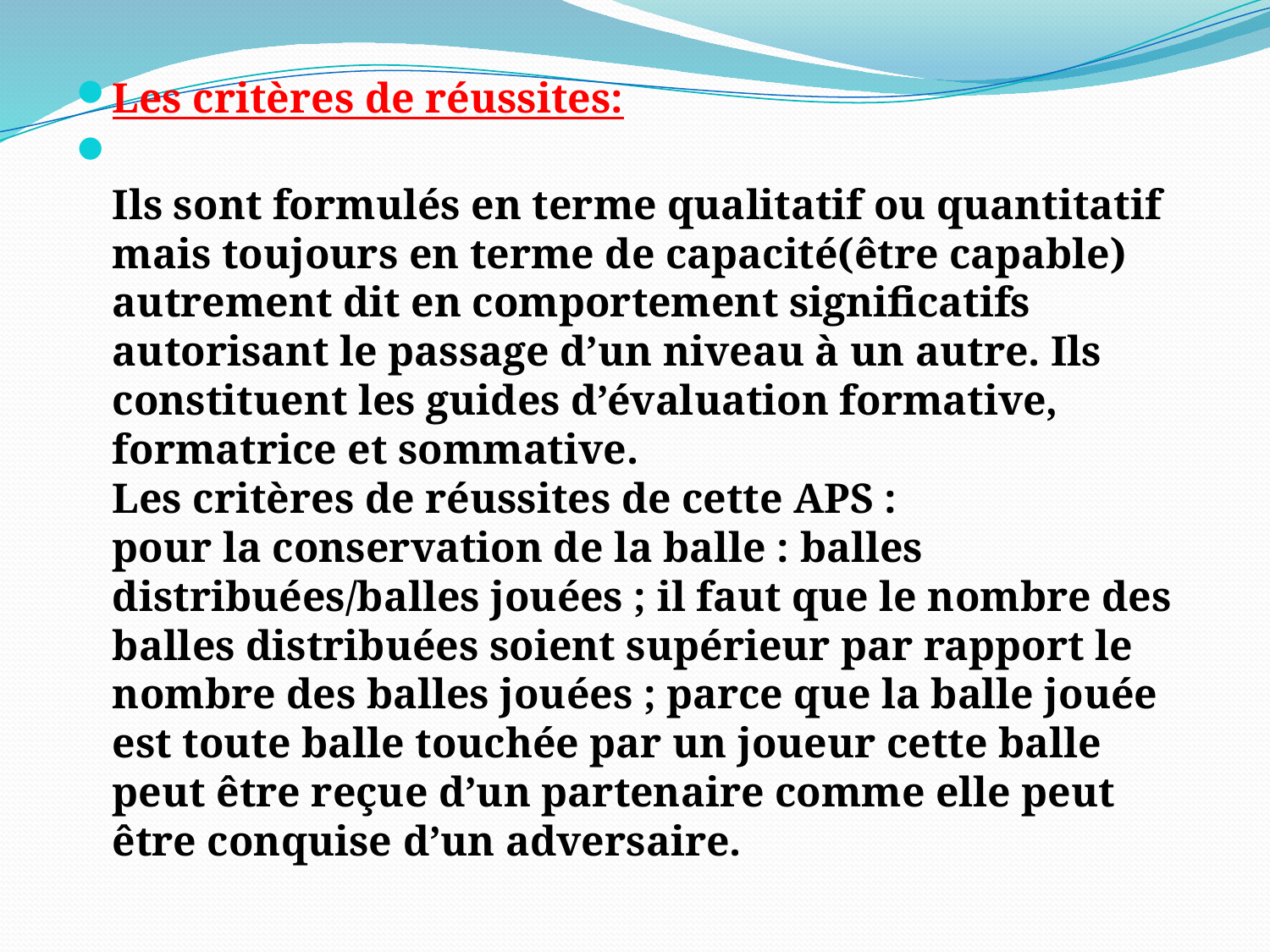

Les critères de réussites:
Ils sont formulés en terme qualitatif ou quantitatif mais toujours en terme de capacité(être capable) autrement dit en comportement significatifs autorisant le passage d’un niveau à un autre. Ils constituent les guides d’évaluation formative, formatrice et sommative.
Les critères de réussites de cette APS :
pour la conservation de la balle : balles distribuées/balles jouées ; il faut que le nombre des balles distribuées soient supérieur par rapport le nombre des balles jouées ; parce que la balle jouée est toute balle touchée par un joueur cette balle peut être reçue d’un partenaire comme elle peut être conquise d’un adversaire.